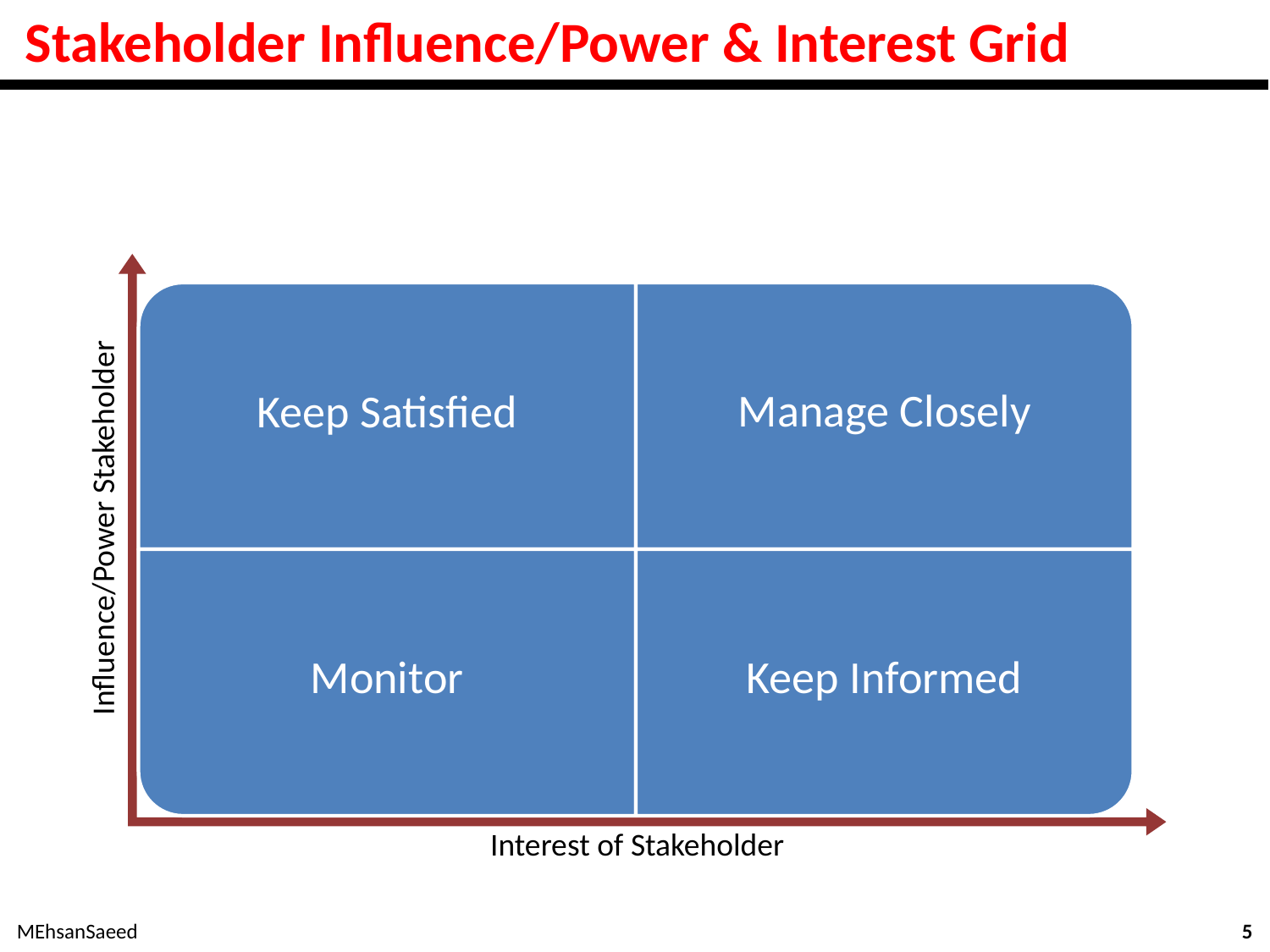

# Stakeholder Influence/Power & Interest Grid

Influence/Power Stakeholder
Interest of Stakeholder
Keep Satisfied
Manage Closely
Monitor
Keep Informed
MEhsanSaeed
5